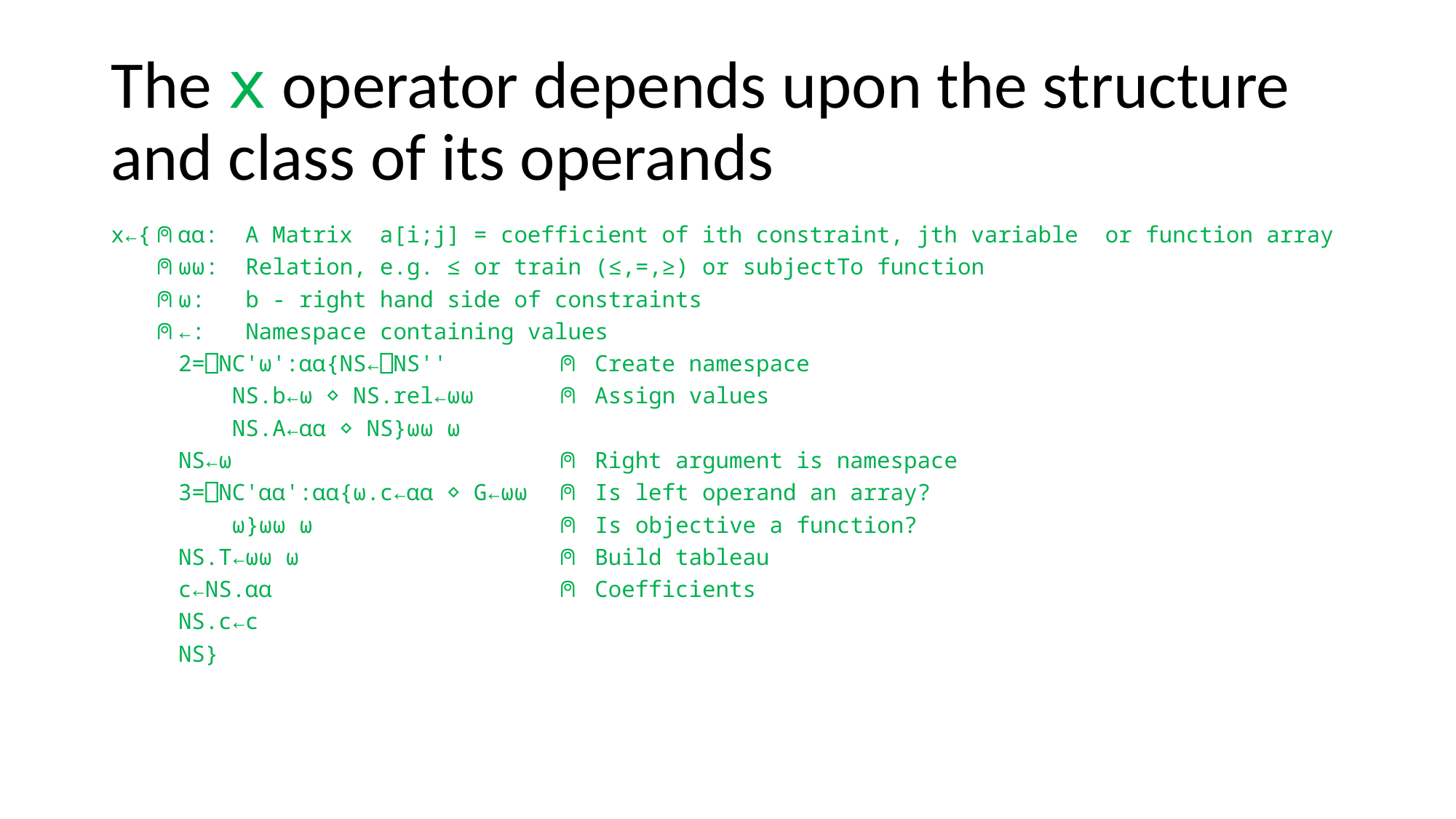

# The x operator depends upon the structure and class of its operands
x←{⍝⍺⍺:  A Matrix  a[i;j] = coefficient of ith constraint, jth variable  or function array
   ⍝⍵⍵:  Relation, e.g. ≤ or train (≤,=,≥) or subjectTo function
   ⍝⍵:   b - right hand side of constraints
   ⍝←:   Namespace containing values
     2=⎕NC'⍵':⍺⍺{NS←⎕NS''        ⍝ Create namespace
         NS.b←⍵ ⋄ NS.rel←⍵⍵      ⍝ Assign values
         NS.A←⍺⍺ ⋄ NS}⍵⍵ ⍵
     NS←⍵                        ⍝ Right argument is namespace
     3=⎕NC'⍺⍺':⍺⍺{⍵.c←⍺⍺ ⋄ G←⍵⍵  ⍝ Is left operand an array?
         ⍵}⍵⍵ ⍵                  ⍝ Is objective a function?
     NS.T←⍵⍵ ⍵                   ⍝ Build tableau
     c←NS.⍺⍺                     ⍝ Coefficients
     NS.c←c
     NS}